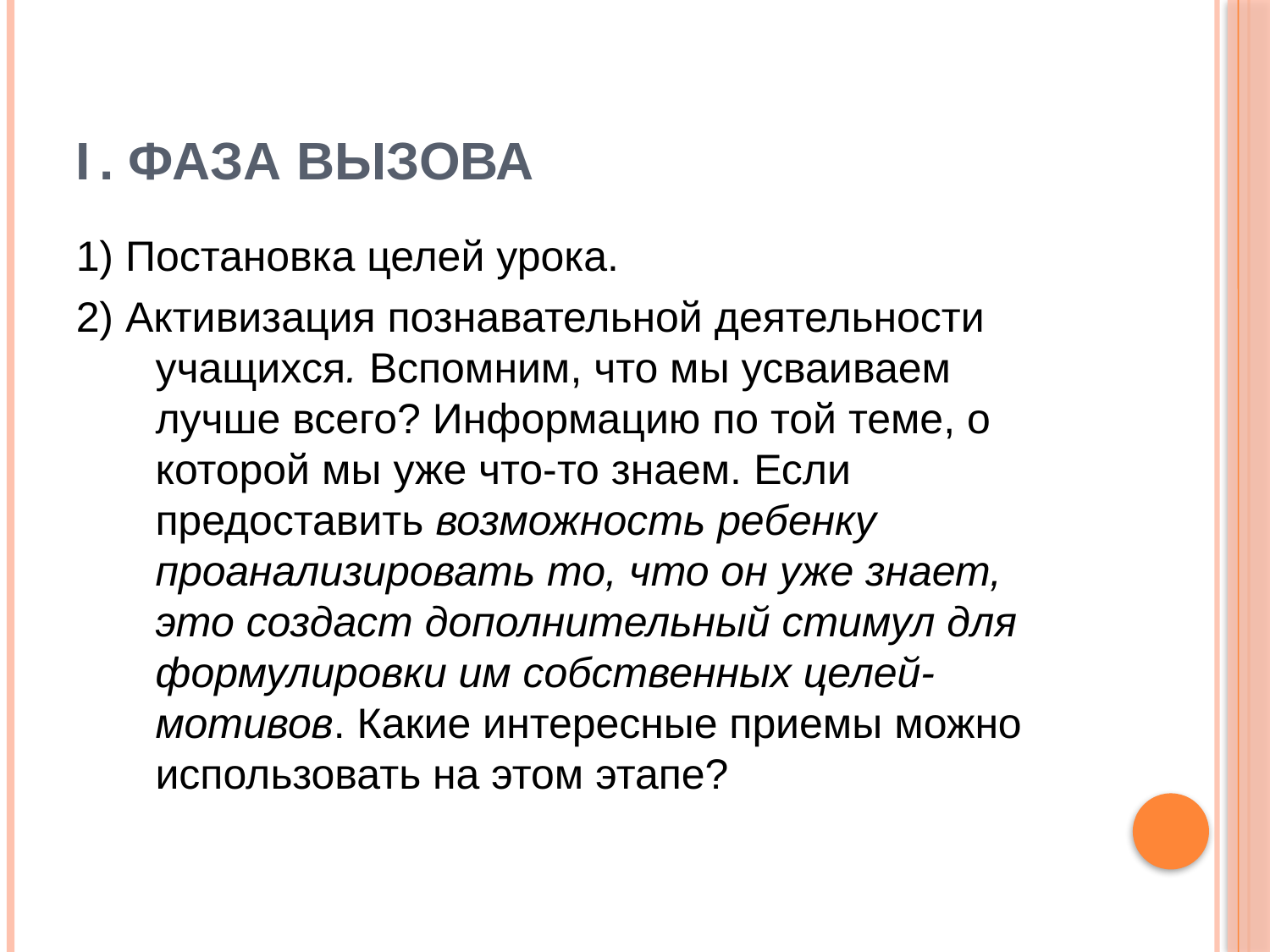

# I. Фаза вызова
1) Постановка целей урока.
2) Активизация познавательной деятельности учащихся. Вспомним, что мы усваиваем лучше всего? Информацию по той теме, о которой мы уже что-то знаем. Если предоставить возможность ребенку проанализировать то, что он уже знает, это создаст дополнительный стимул для формулировки им собственных целей-мотивов. Какие интересные приемы можно использовать на этом этапе?